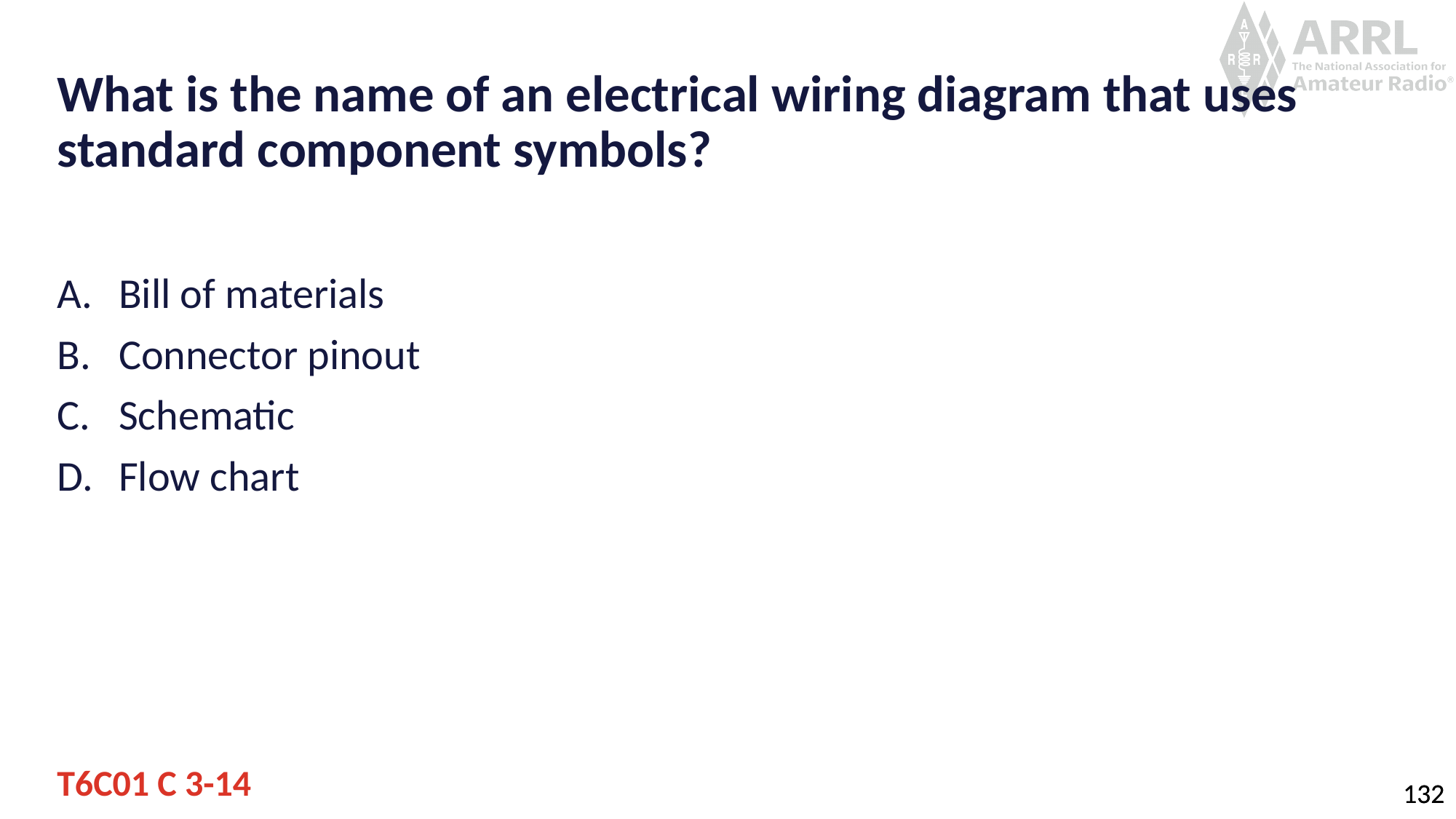

# What is the name of an electrical wiring diagram that uses standard component symbols?
Bill of materials
Connector pinout
Schematic
Flow chart
T6C01 C 3-14